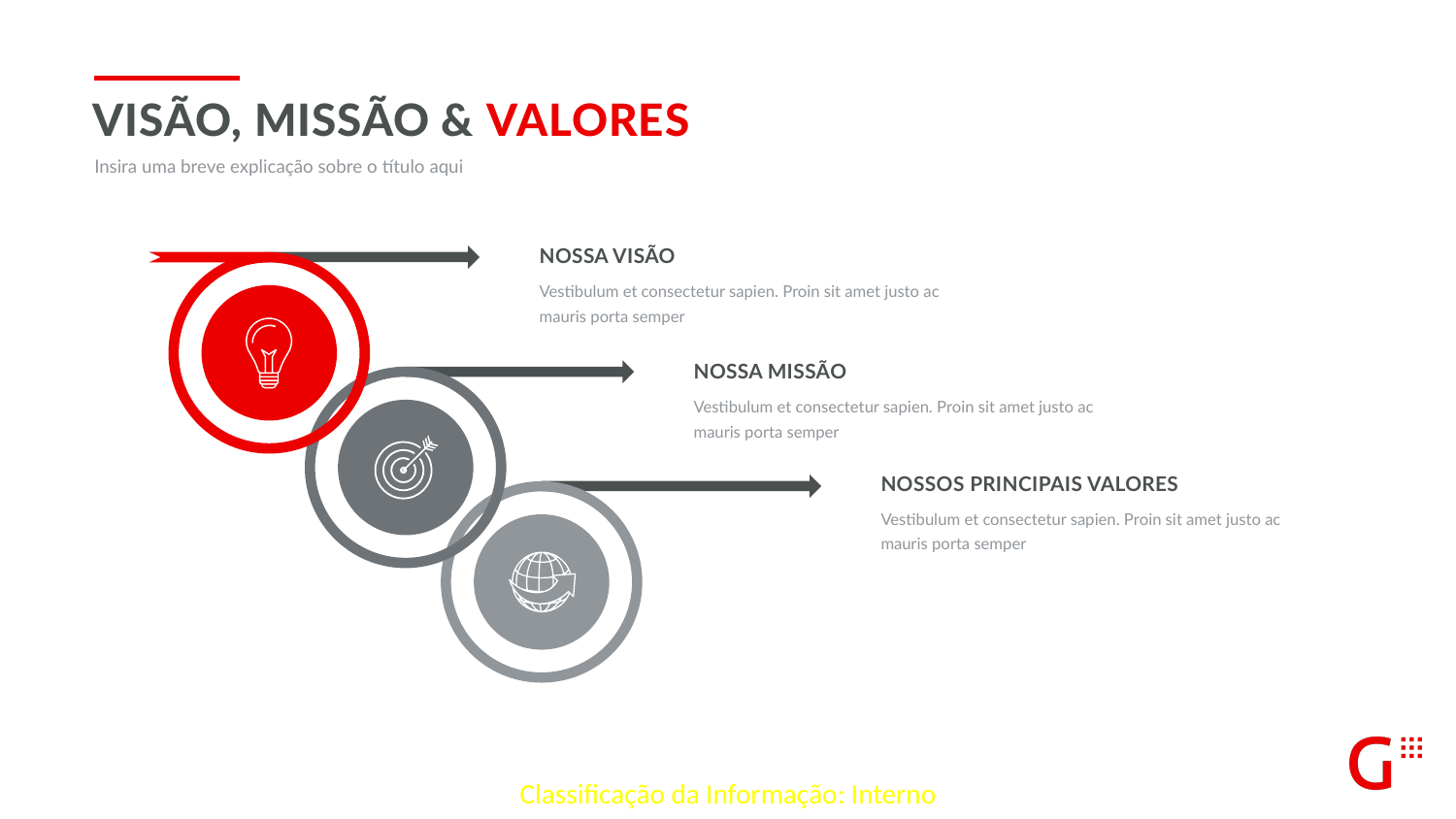

visão, missão & valores
Insira uma breve explicação sobre o título aqui
NOSSA VISÃO
Vestibulum et consectetur sapien. Proin sit amet justo ac mauris porta semper

NOSSA MISSÃO
Vestibulum et consectetur sapien. Proin sit amet justo ac mauris porta semper

NOSSOS PRINCIPAIS VALORES
Vestibulum et consectetur sapien. Proin sit amet justo ac mauris porta semper